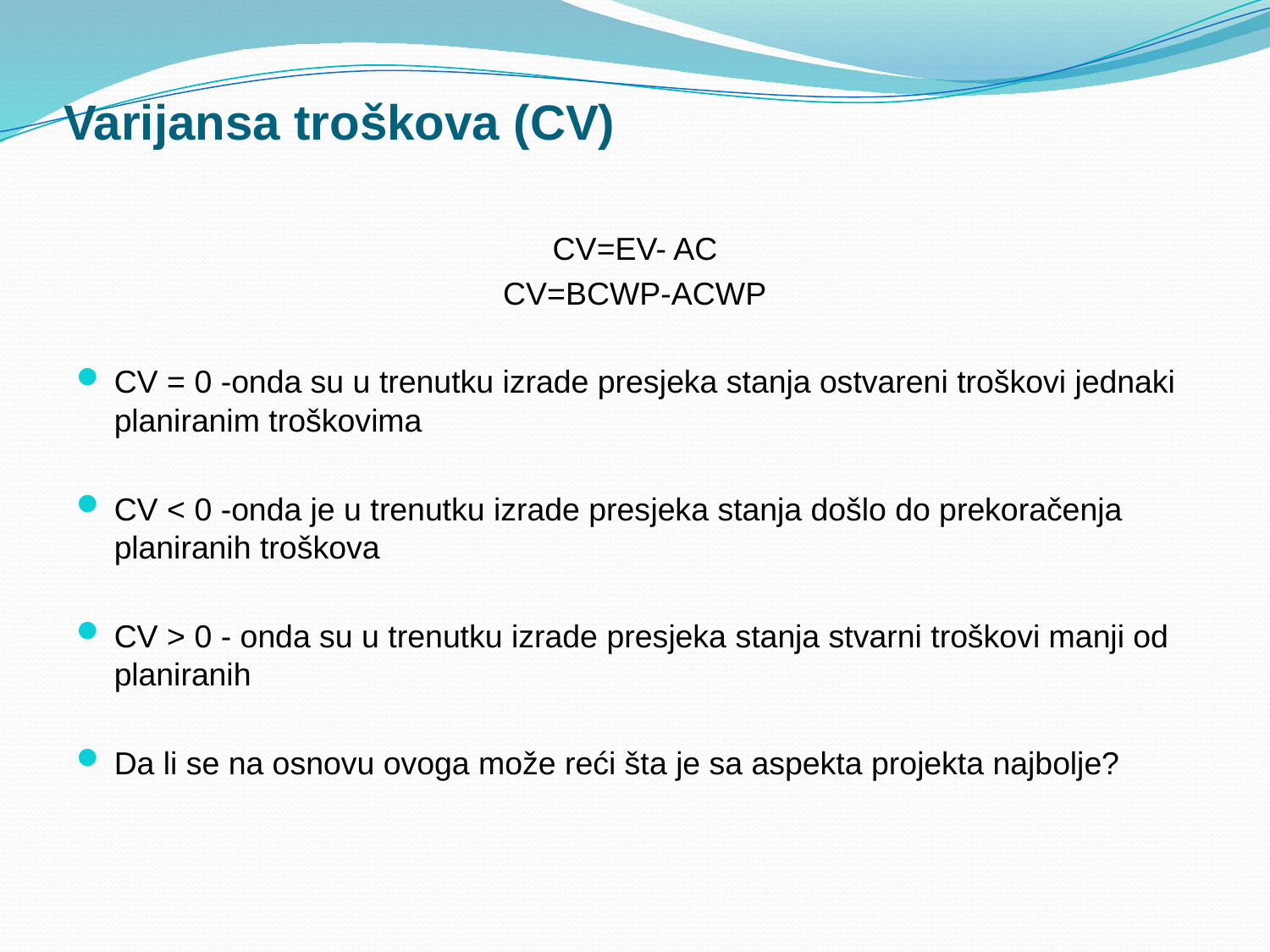

# Varijansa troškova (CV)
CV=EV- AC
CV=BCWP-ACWP

CV = 0 ‐onda su u trenutku izrade presjeka stanja ostvareni troškovi jednaki planiranim troškovima

CV < 0 ‐onda je u trenutku izrade presjeka stanja došlo do prekoračenja planiranih troškova

CV > 0 ‐ onda su u trenutku izrade presjeka stanja stvarni troškovi manji od planiranih

Da li se na osnovu ovoga može reći šta je sa aspekta projekta najbolje?